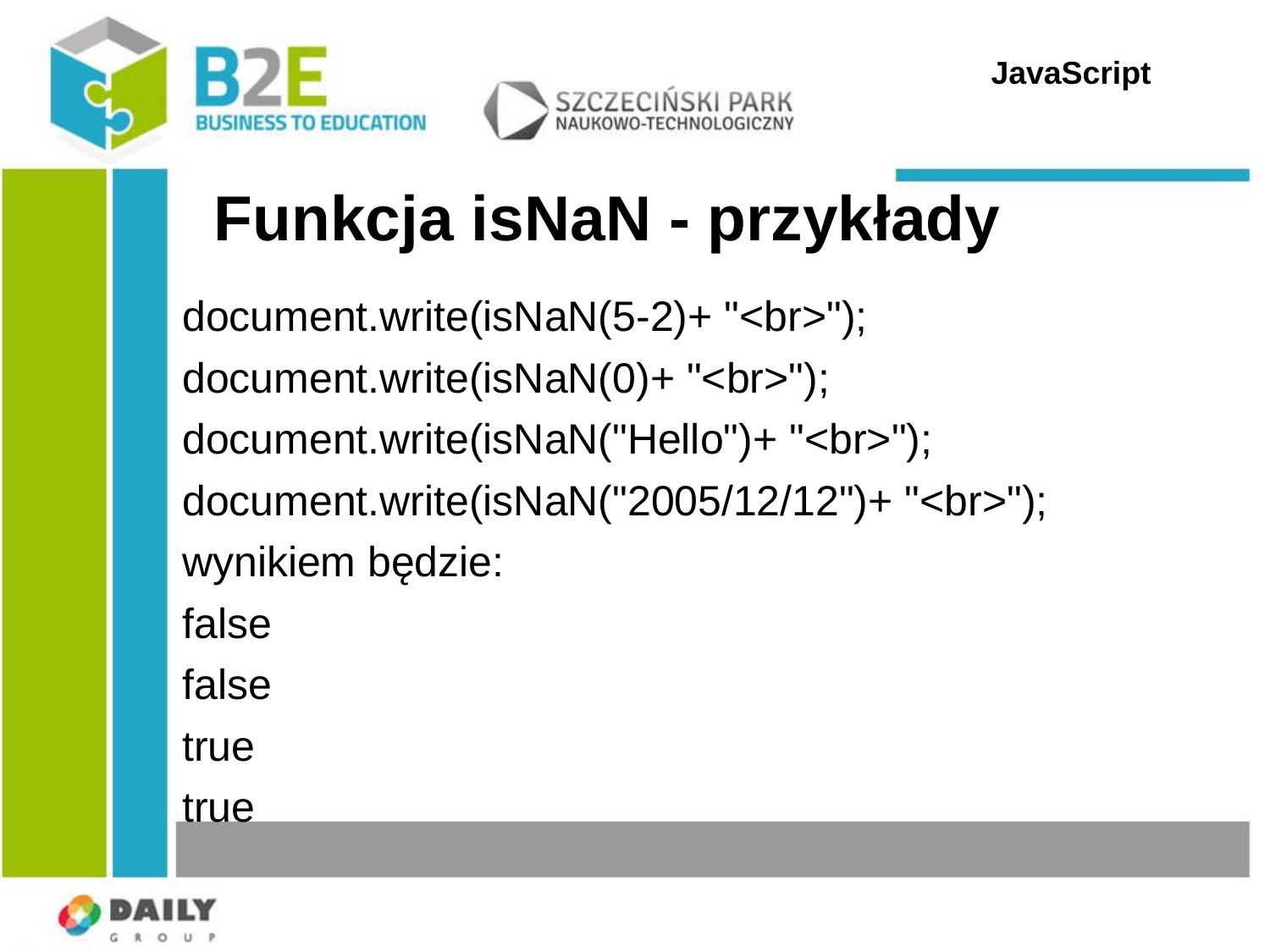

JavaScript
# Funkcja isNaN - przykłady
document.write(isNaN(5-2)+ "<br>");
document.write(isNaN(0)+ "<br>");
document.write(isNaN("Hello")+ "<br>");
document.write(isNaN("2005/12/12")+ "<br>");
wynikiem będzie:
false
false
true
true